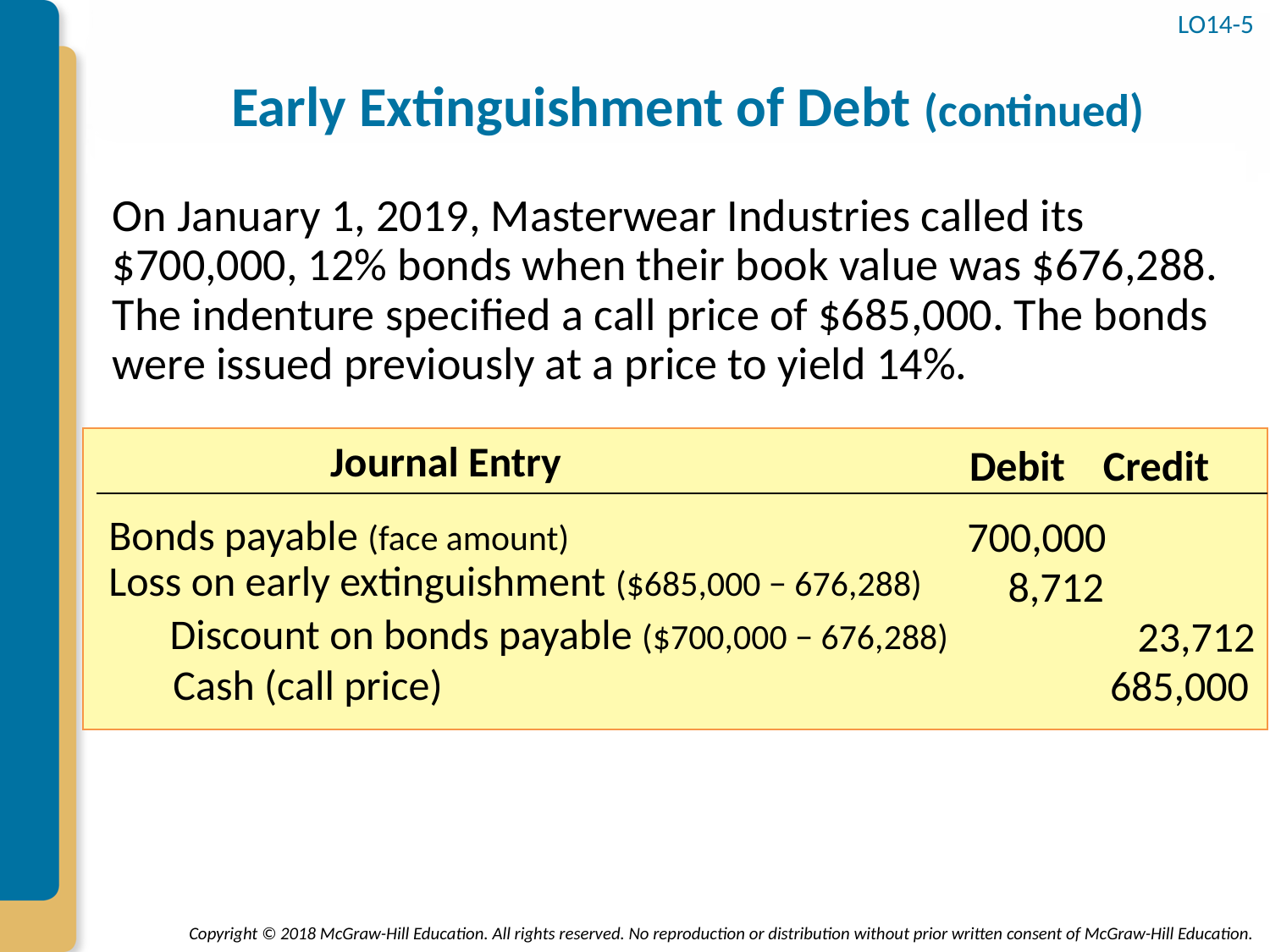

# Early Extinguishment of Debt (continued)
LO14-5
On January 1, 2019, Masterwear Industries called its $700,000, 12% bonds when their book value was $676,288. The indenture specified a call price of $685,000. The bonds were issued previously at a price to yield 14%.

Journal Entry
   Credit
      Debit
Bonds payable (face amount)
700,000
Loss on early extinguishment ($685,000 − 676,288)
8,712
Discount on bonds payable ($700,000 − 676,288)
23,712
Cash (call price)
685,000